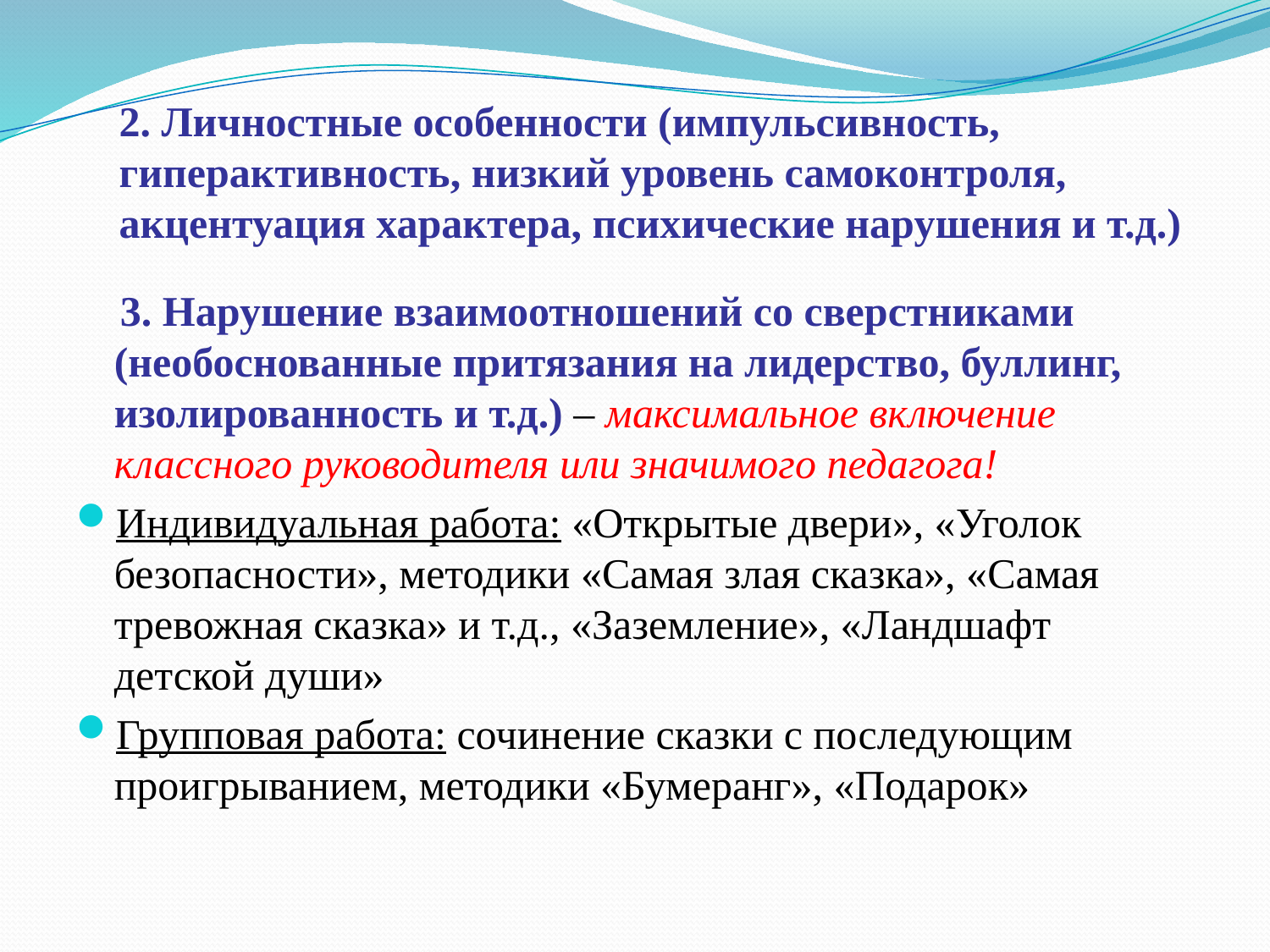

# 2. Личностные особенности (импульсивность, гиперактивность, низкий уровень самоконтроля, акцентуация характера, психические нарушения и т.д.)
    3. Нарушение взаимоотношений со сверстниками (необоснованные притязания на лидерство, буллинг, изолированность и т.д.) – максимальное включение классного руководителя или значимого педагога!
Индивидуальная работа: «Открытые двери», «Уголок безопасности», методики «Самая злая сказка», «Самая тревожная сказка» и т.д., «Заземление», «Ландшафт детской души»
Групповая работа: сочинение сказки с последующим проигрыванием, методики «Бумеранг», «Подарок»